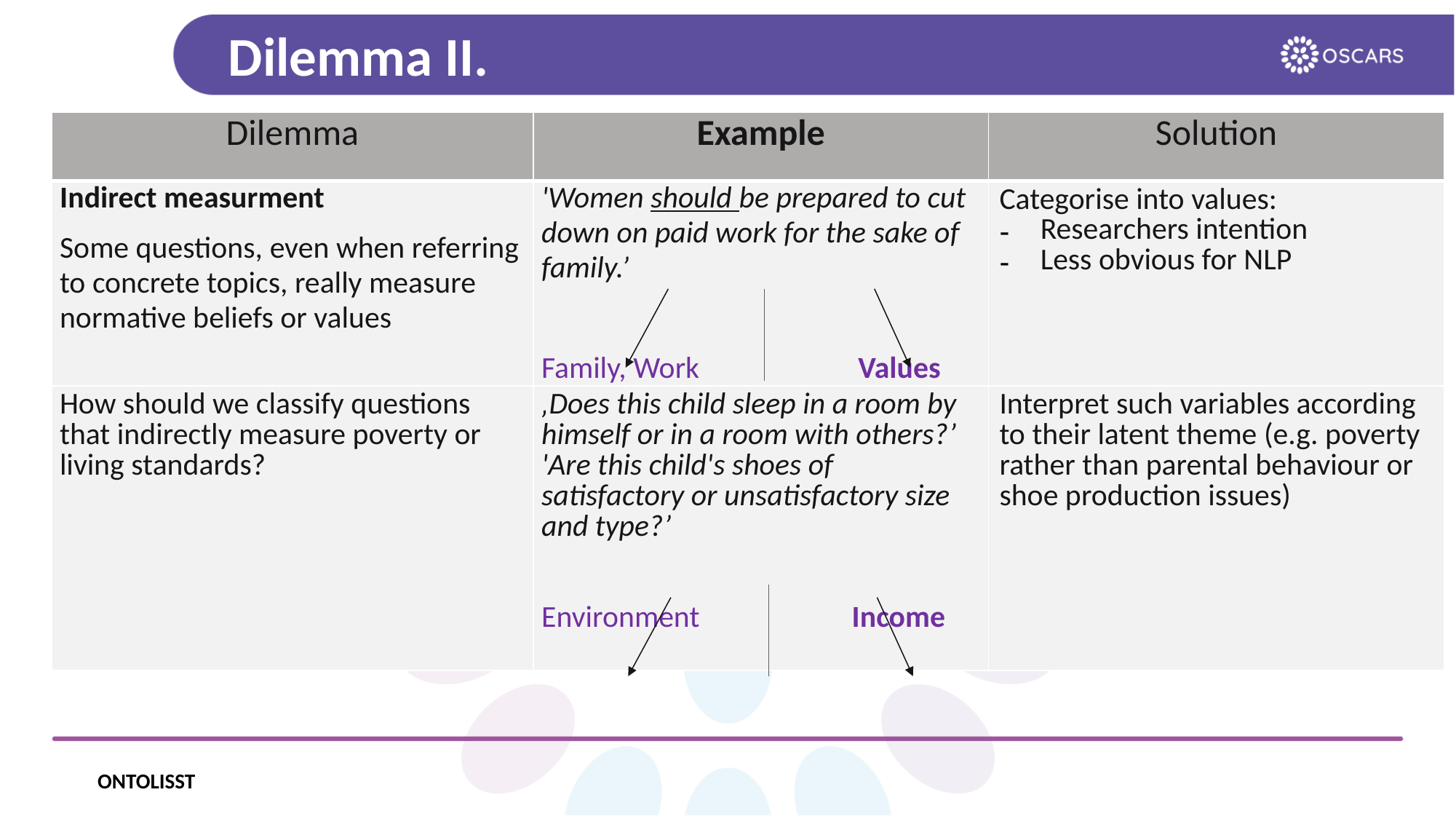

# Dilemma II.
| Dilemma | Example | Solution |
| --- | --- | --- |
| Indirect measurment Some questions, even when referring to concrete topics, really measure normative beliefs or values | 'Women should be prepared to cut down on paid work for the sake of family.’ Family, Work Values | Categorise into values: Researchers intention Less obvious for NLP |
| How should we classify questions that indirectly measure poverty or living standards? | ‚Does this child sleep in a room by himself or in a room with others?’ 'Are this child's shoes of satisfactory or unsatisfactory size and type?’ Environment Income | Interpret such variables according to their latent theme (e.g. poverty rather than parental behaviour or shoe production issues) |
ONTOLISST